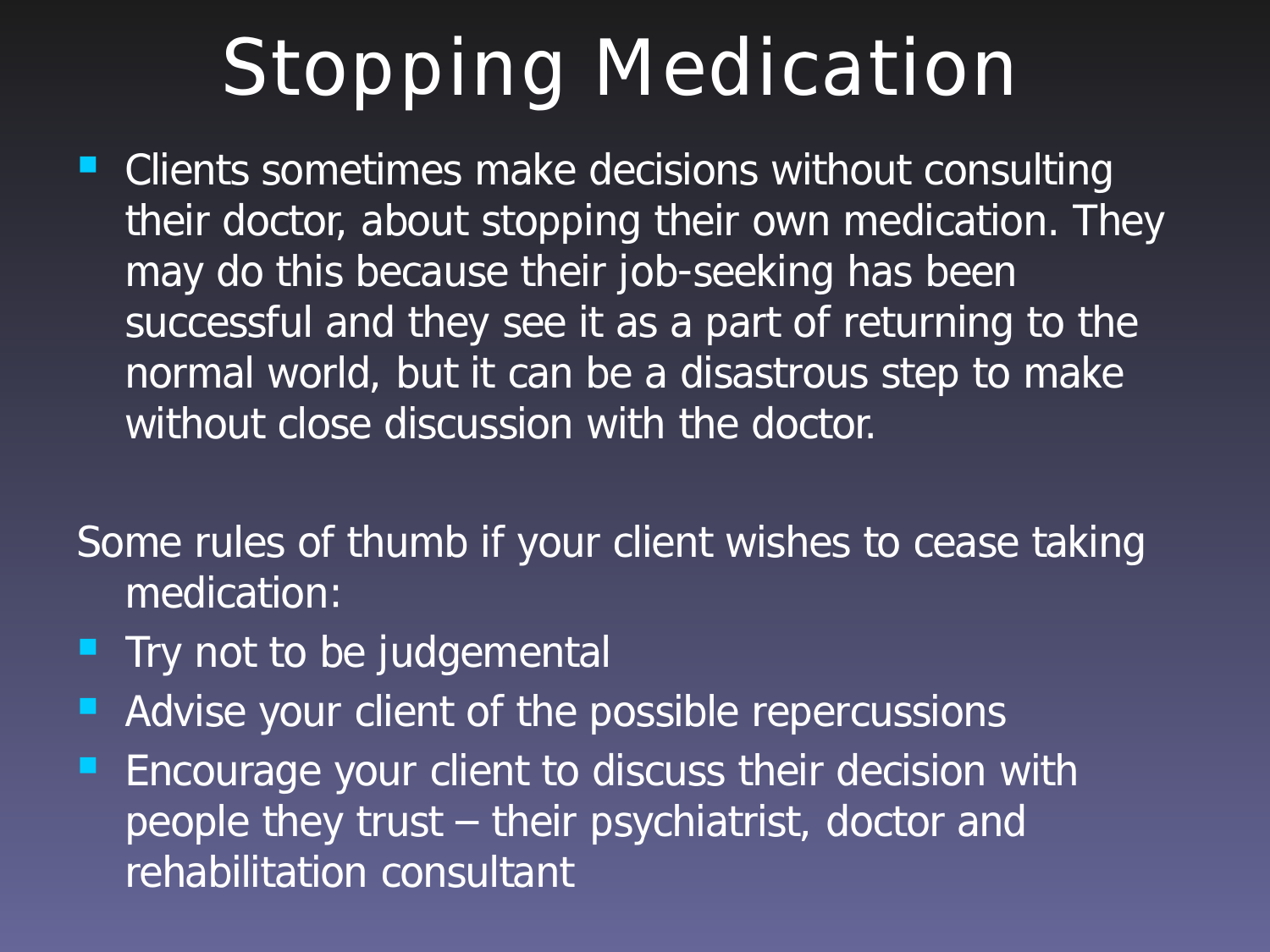

# Stopping Medication
Clients sometimes make decisions without consulting their doctor, about stopping their own medication. They may do this because their job-seeking has been successful and they see it as a part of returning to the normal world, but it can be a disastrous step to make without close discussion with the doctor.

Some rules of thumb if your client wishes to cease taking medication:
Try not to be judgemental
Advise your client of the possible repercussions
Encourage your client to discuss their decision with people they trust – their psychiatrist, doctor and rehabilitation consultant